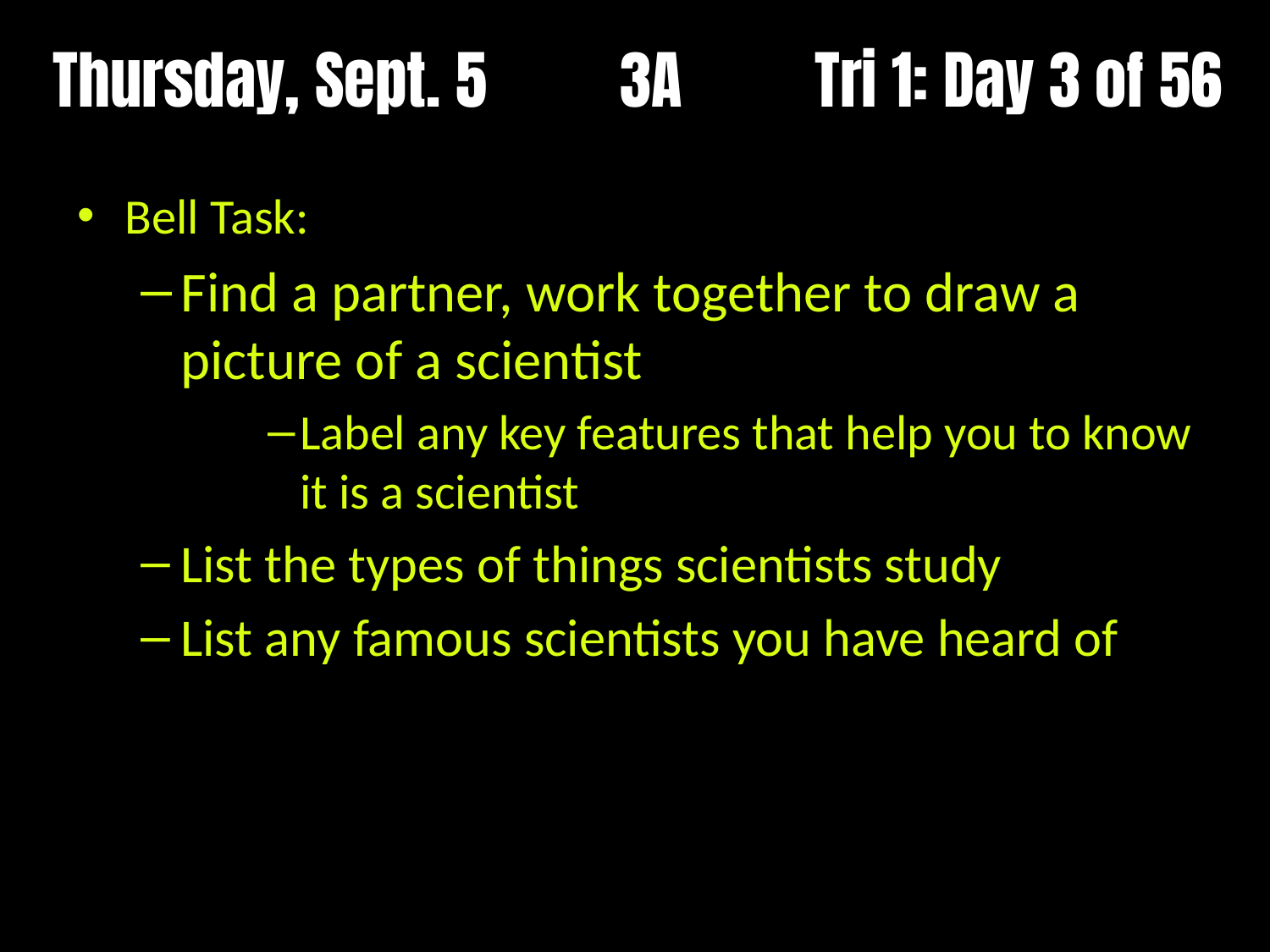

# Thursday, Sept. 5         3A    	Tri 1: Day 3 of 56
Bell Task:
Find a partner, work together to draw a picture of a scientist
Label any key features that help you to know it is a scientist
List the types of things scientists study
List any famous scientists you have heard of